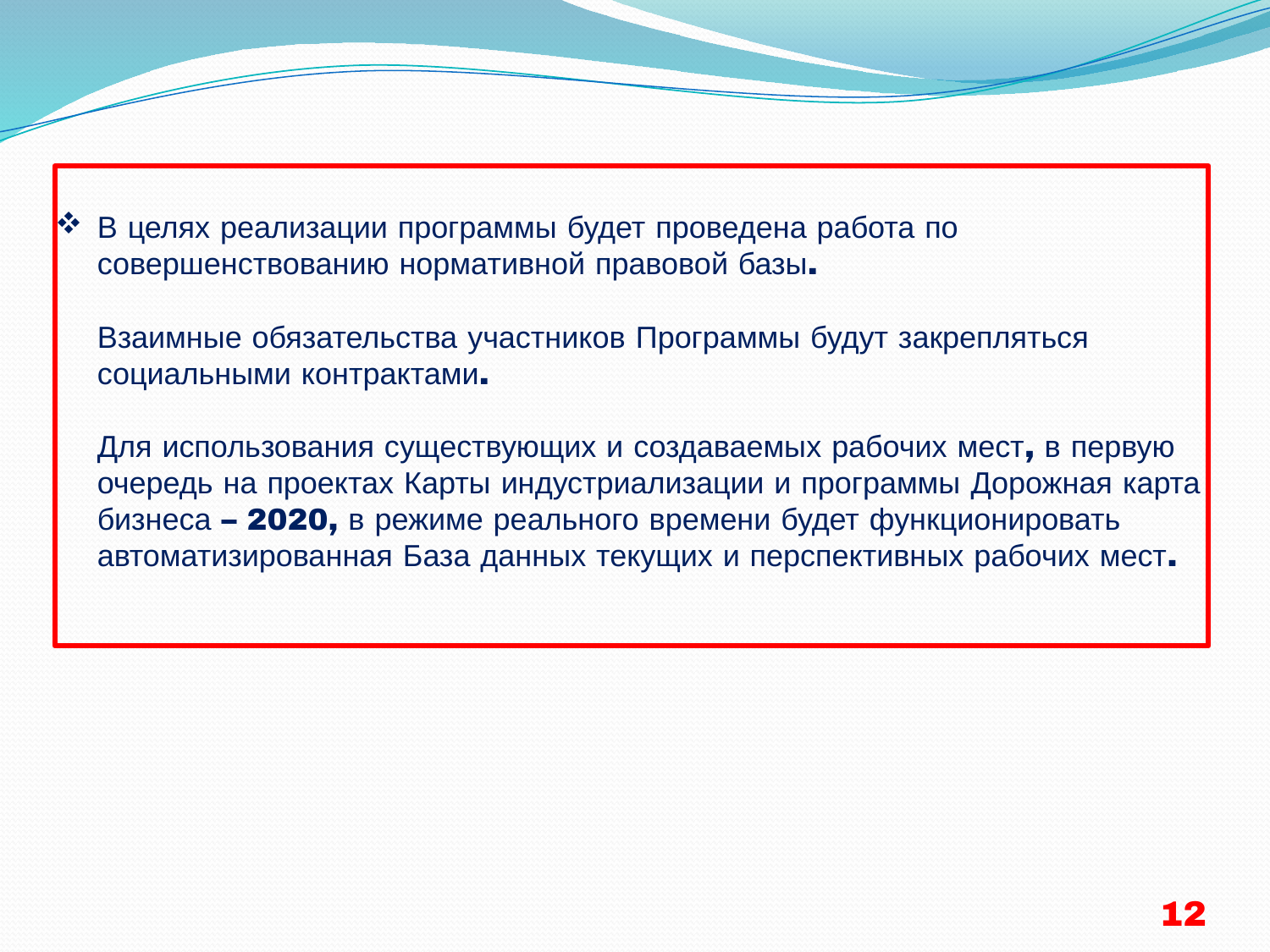

# В целях реализации программы будет проведена работа по совершенствованию нормативной правовой базы. Взаимные обязательства участников Программы будут закрепляться социальными контрактами. Для использования существующих и создаваемых рабочих мест, в первую очередь на проектах Карты индустриализации и программы Дорожная карта бизнеса – 2020, в режиме реального времени будет функционировать автоматизированная База данных текущих и перспективных рабочих мест.

12